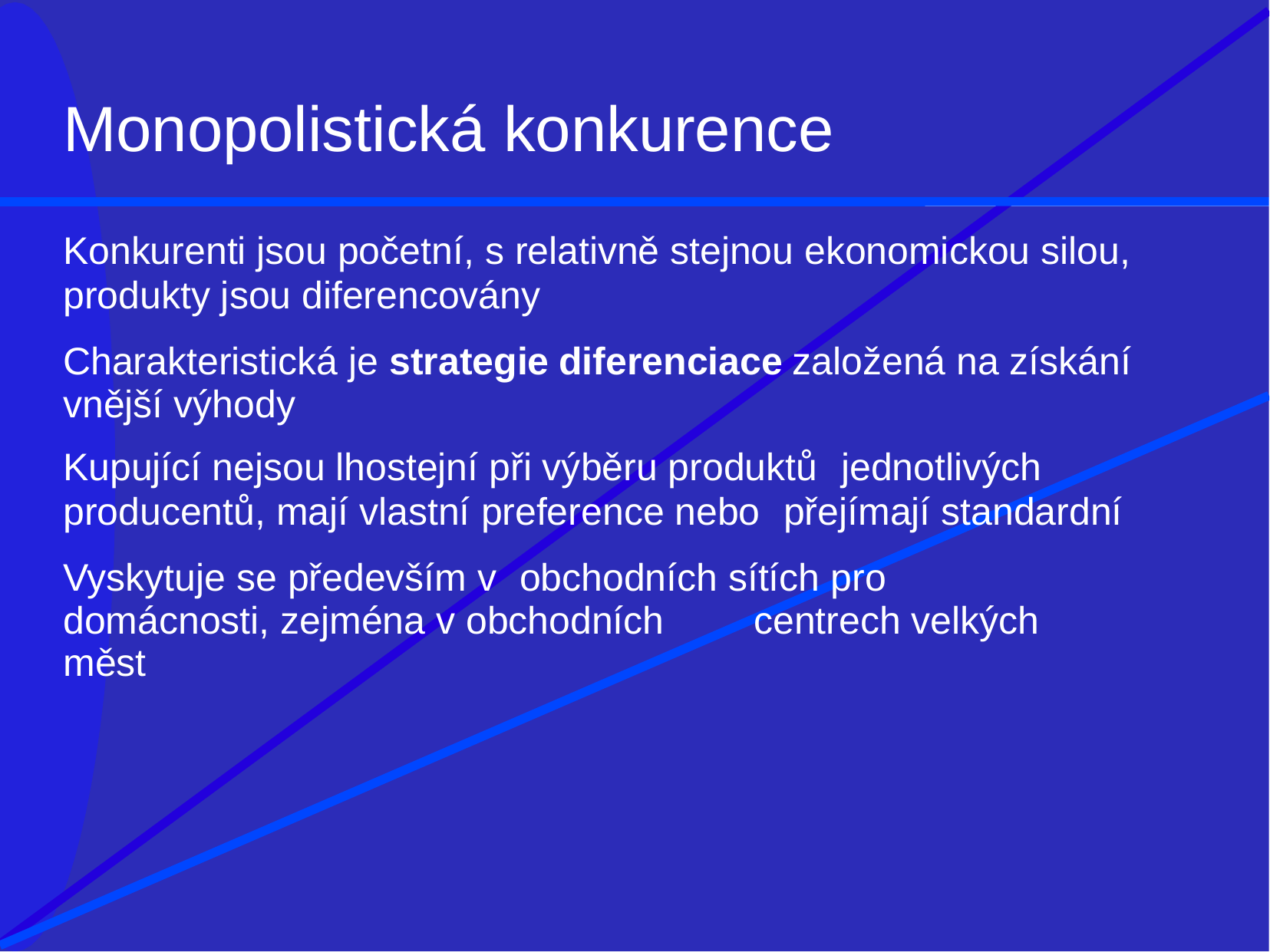

# Monopolistická konkurence
Konkurenti jsou početní, s relativně stejnou ekonomickou silou,
produkty jsou diferencovány
Charakteristická je strategie diferenciace založená na získání vnější výhody
Kupující nejsou lhostejní při výběru produktů	jednotlivých
producentů, mají vlastní preference nebo	přejímají standardní
Vyskytuje se především v	obchodních sítích pro domácnosti, zejména v obchodních	centrech velkých měst